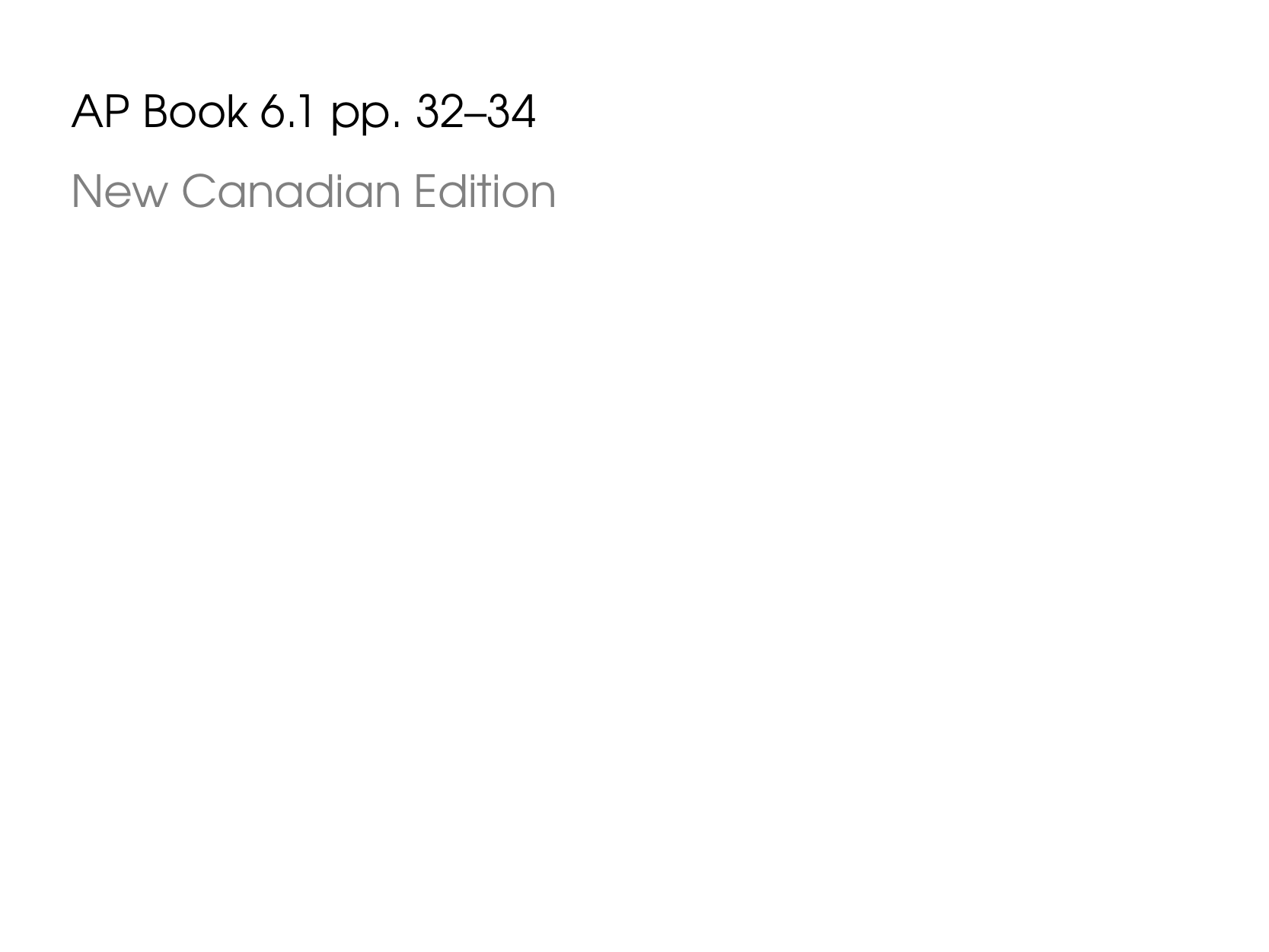

AP Book 6.1 pp. 32–34
New Canadian Edition